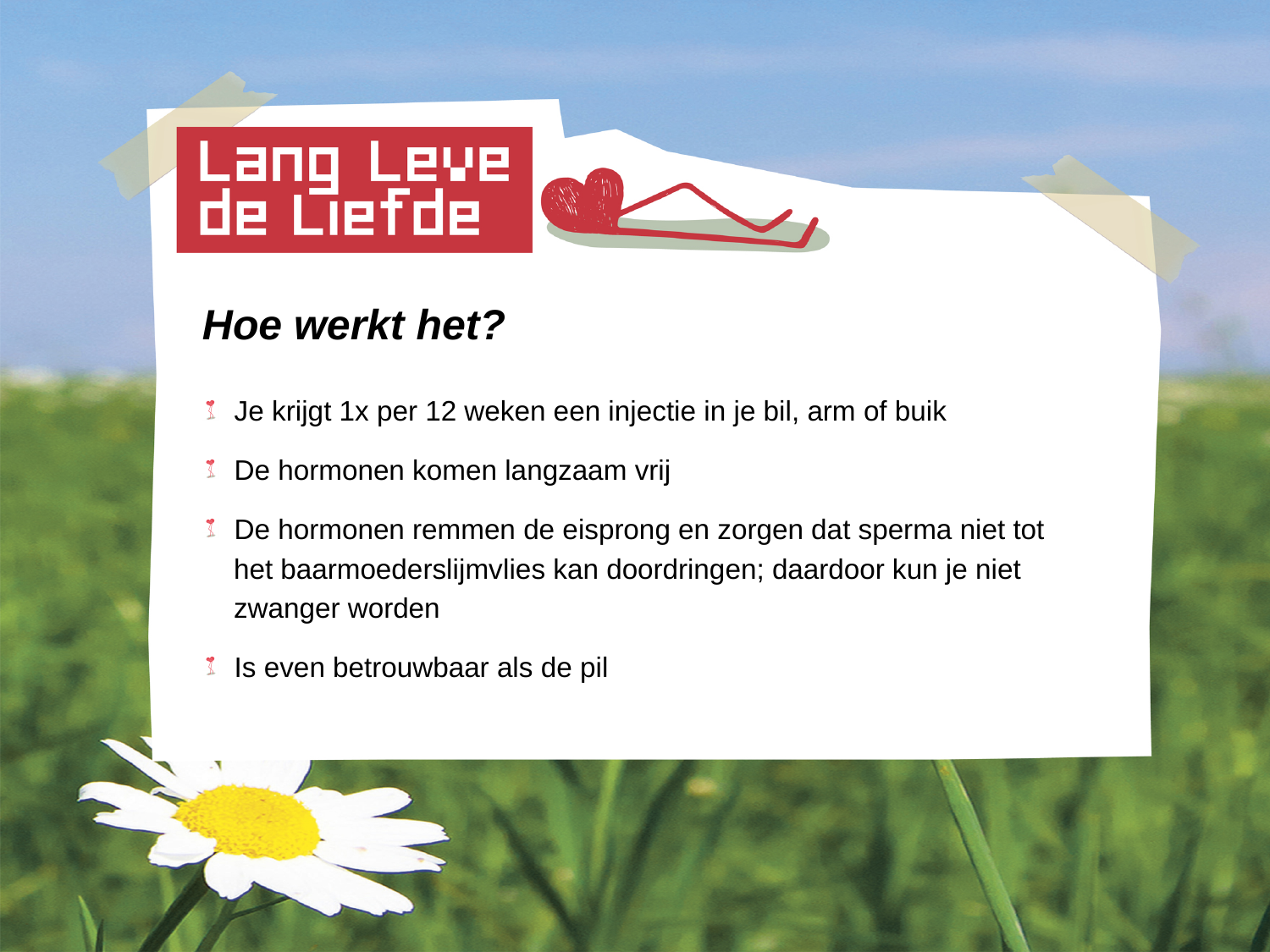

Hoe werkt het?

  Je krijgt 1x per 12 weken een injectie in je bil, arm of buik

  De hormonen komen langzaam vrij

  De hormonen remmen de eisprong en zorgen dat sperma niet tot
    het baarmoederslijmvlies kan doordringen; daardoor kun je niet
    zwanger worden

  Is even betrouwbaar als de pil